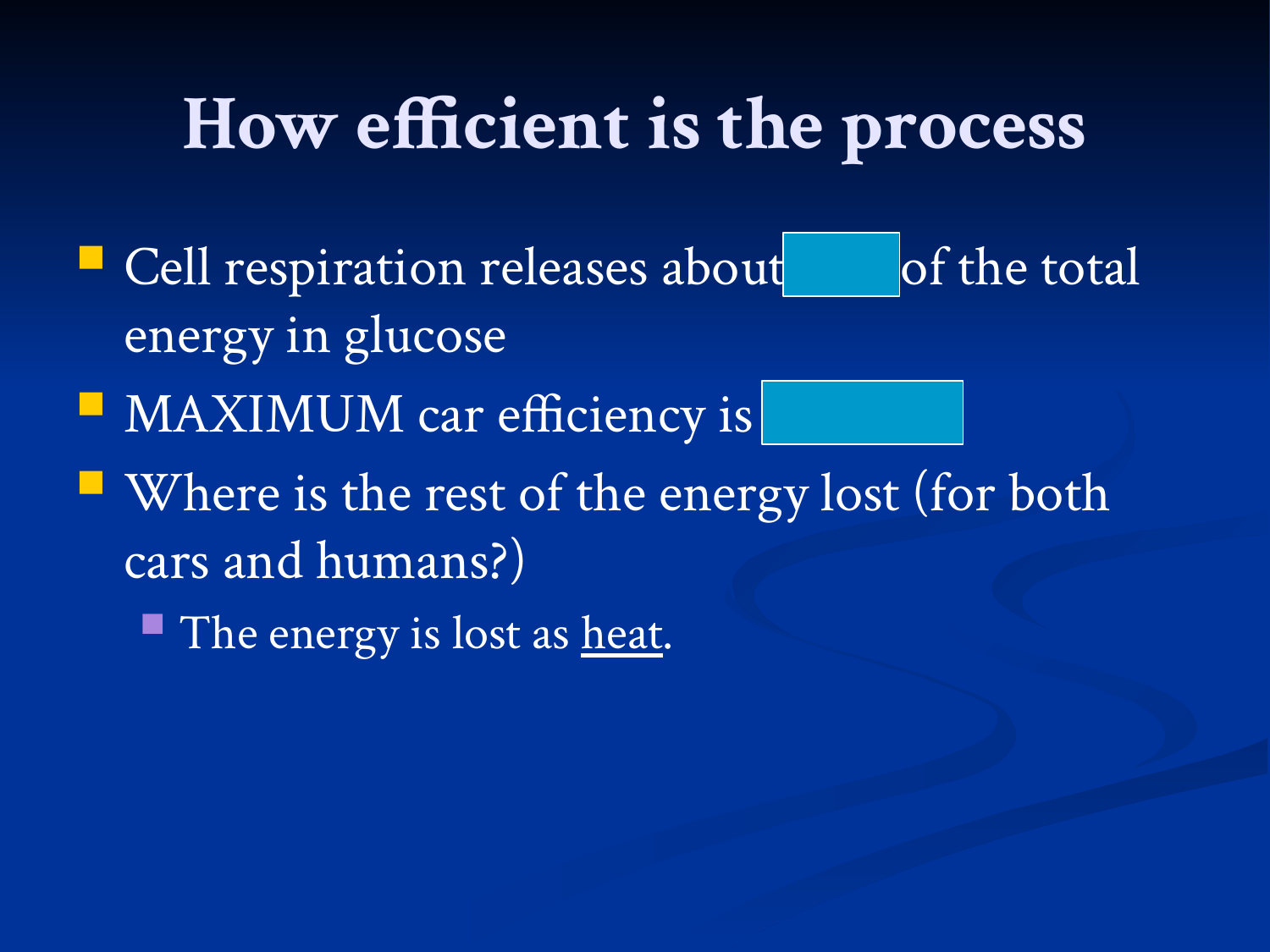

# How efficient is the process
Cell respiration releases about 36% of the total energy in glucose
MAXIMUM car efficiency is 25-30%
Where is the rest of the energy lost (for both cars and humans?)
The energy is lost as heat.